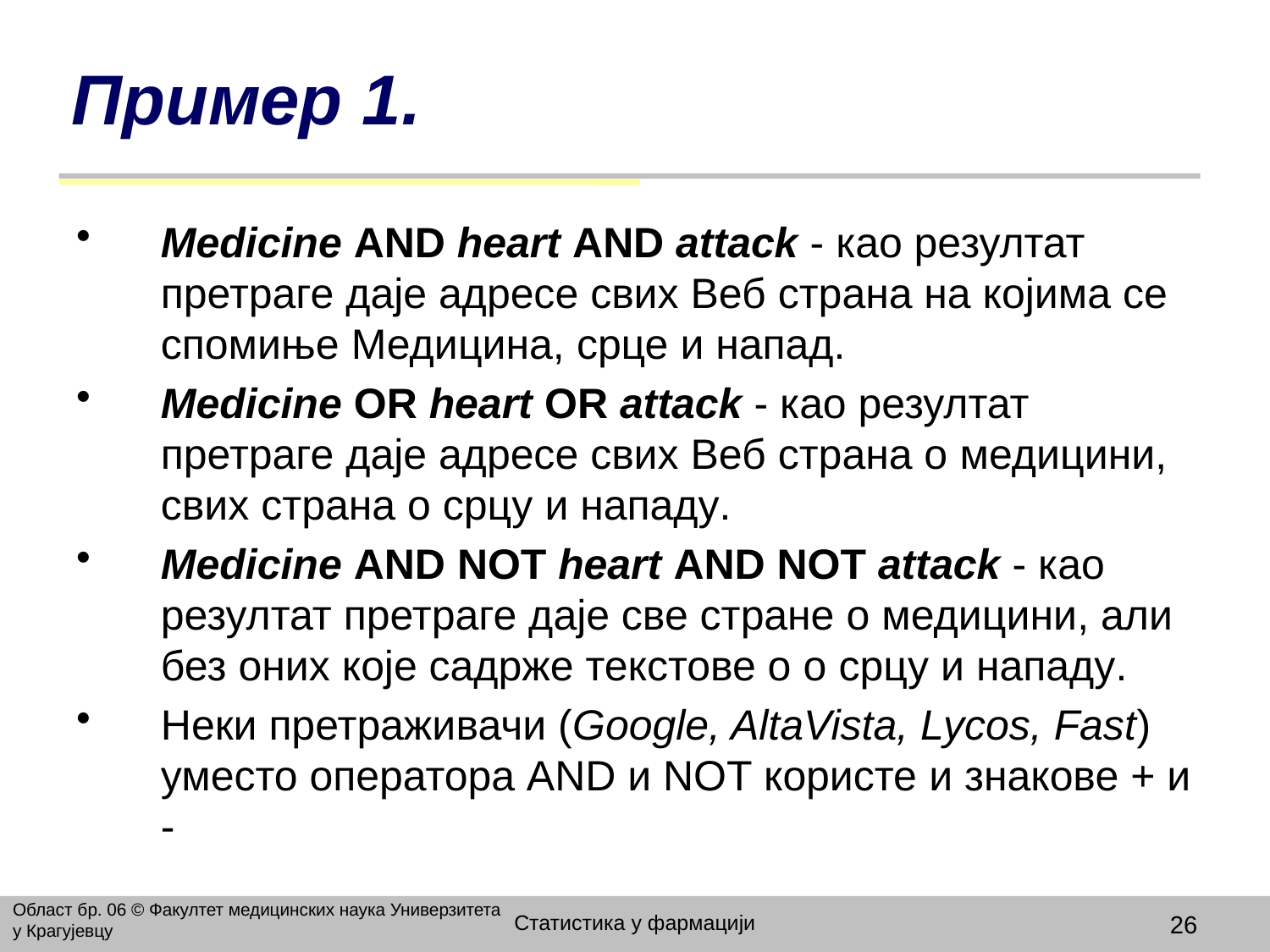

# Пример 1.
Medicine AND heart AND attack - као резултат претраге даје адресе свих Веб страна на којима се спомиње Медицина, срце и напад.
Medicine OR heart OR attack - као резултат претраге даје адресе свих Веб страна о медицини, свих страна о срцу и нападу.
Medicine AND NOT heart AND NOT attack - као резултат претраге даје све стране о медицини, али без оних које садрже текстове о о срцу и нападу.
Неки претраживачи (Google, AltaVista, Lycos, Fast) уместо оператора AND и NOT користе и знакове + и -
Област бр. 06 © Факултет медицинских наука Универзитета у Крагујевцу
Статистика у фармацији
26